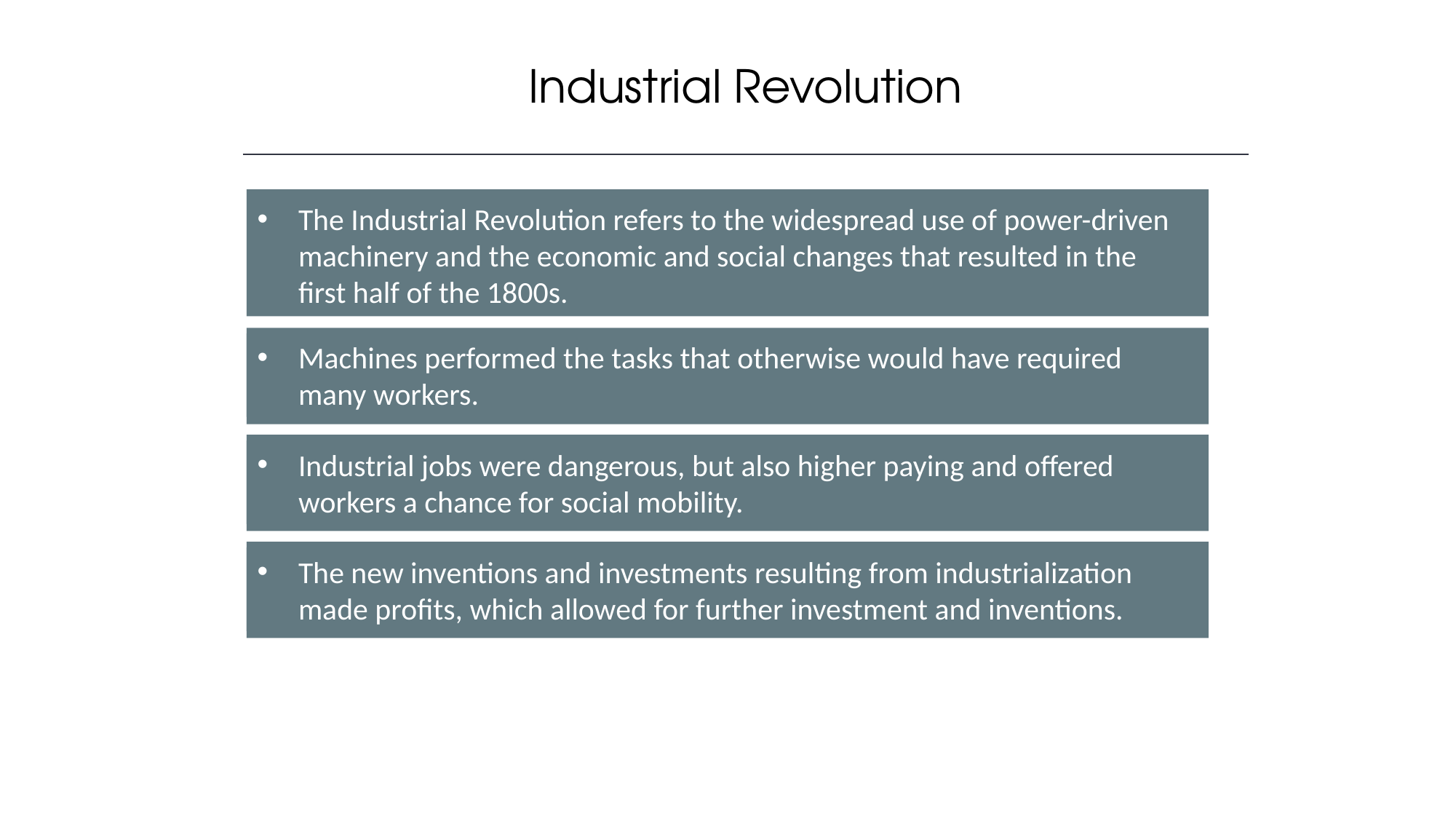

Industrial Revolution

The Industrial Revolution refers to the widespread use of power-driven machinery and the economic and social changes that resulted in the first half of the 1800s.

Machines performed the tasks that otherwise would have required many workers.

Industrial jobs were dangerous, but also higher paying and offered workers a chance for social mobility.

The new inventions and investments resulting from industrialization made profits, which allowed for further investment and inventions.